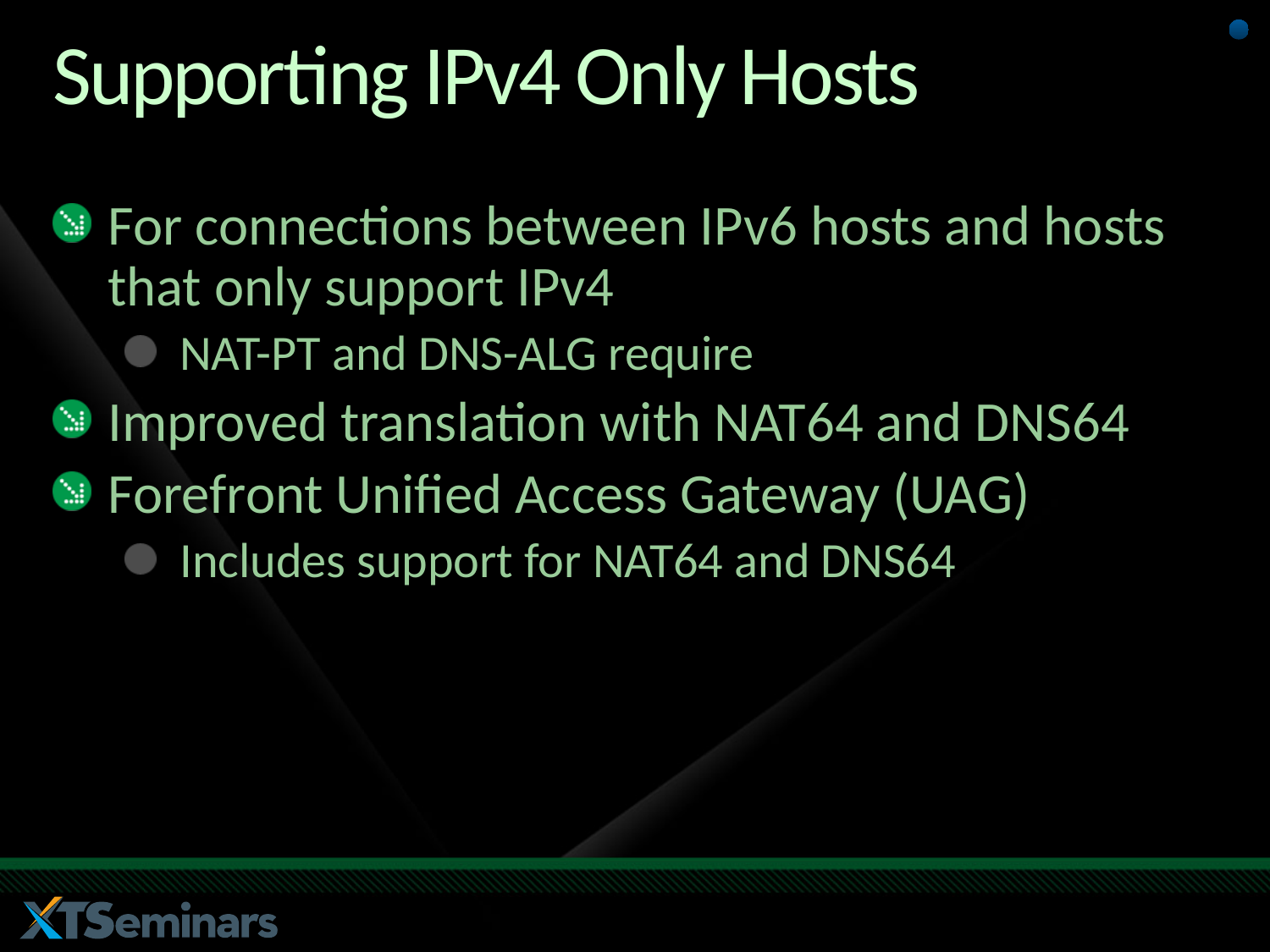

# Supporting IPv4 Only Hosts
For connections between IPv6 hosts and hosts that only support IPv4
NAT-PT and DNS-ALG require
Improved translation with NAT64 and DNS64
Forefront Unified Access Gateway (UAG)
Includes support for NAT64 and DNS64